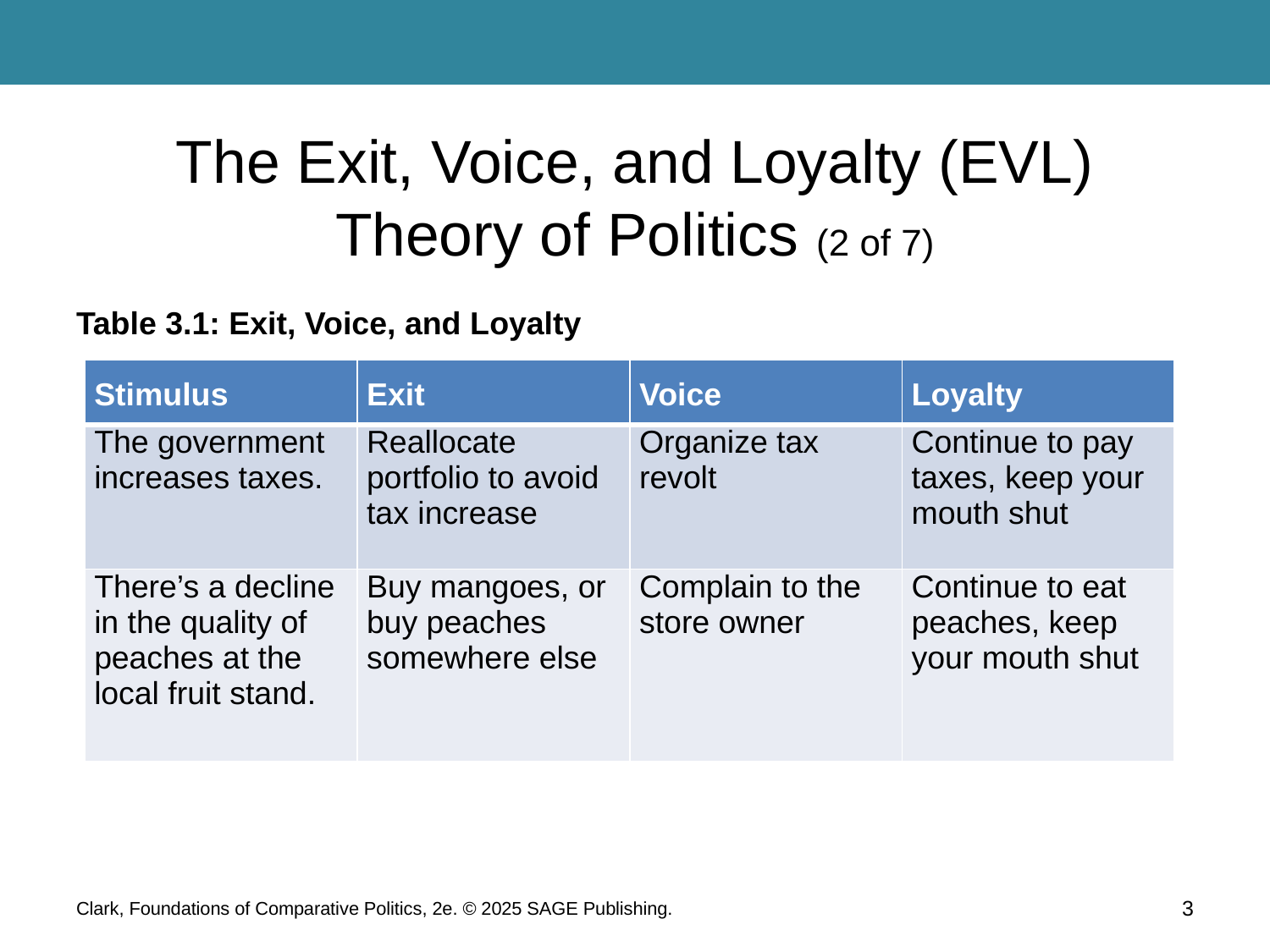

# The Exit, Voice, and Loyalty (EVL) Theory of Politics (2 of 7)
Table 3.1: Exit, Voice, and Loyalty

| Stimulus | Exit | Voice | Loyalty |
| --- | --- | --- | --- |
| The government increases taxes. | Reallocate portfolio to avoid tax increase | Organize tax revolt | Continue to pay taxes, keep your mouth shut |
| There’s a decline in the quality of peaches at the local fruit stand. | Buy mangoes, or buy peaches somewhere else | Complain to the store owner | Continue to eat peaches, keep your mouth shut |
Clark, Foundations of Comparative Politics, 2e. © 2025 SAGE Publishing.
3